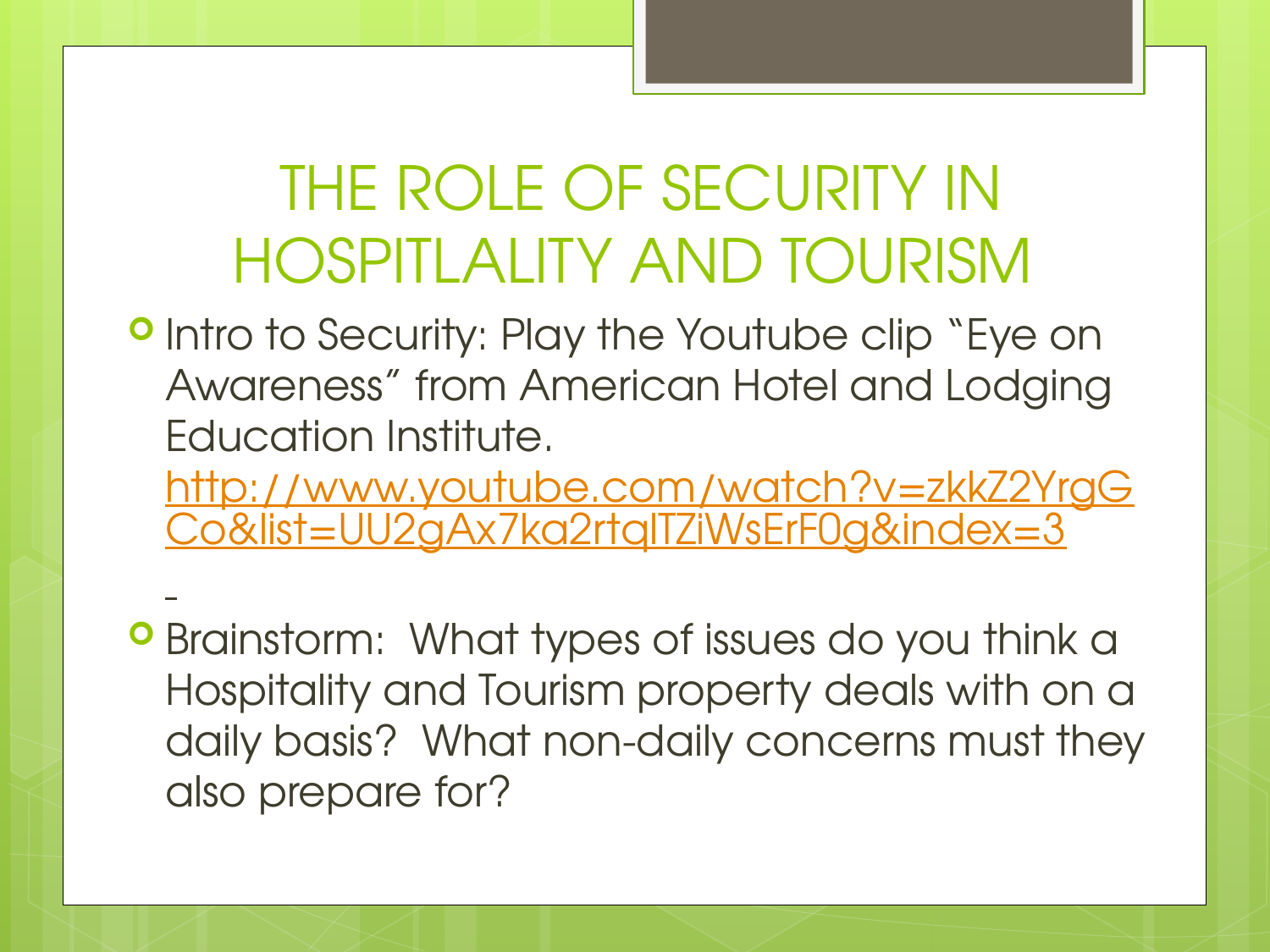

# THE ROLE OF SECURITY IN HOSPITLALITY AND TOURISM
Intro to Security: Play the Youtube clip “Eye on Awareness” from American Hotel and Lodging Education Institute. http://www.youtube.com/watch?v=zkkZ2YrgGCo&list=UU2gAx7ka2rtqlTZiWsErF0g&index=3
Brainstorm:  What types of issues do you think a Hospitality and Tourism property deals with on a daily basis?  What non-daily concerns must they also prepare for?